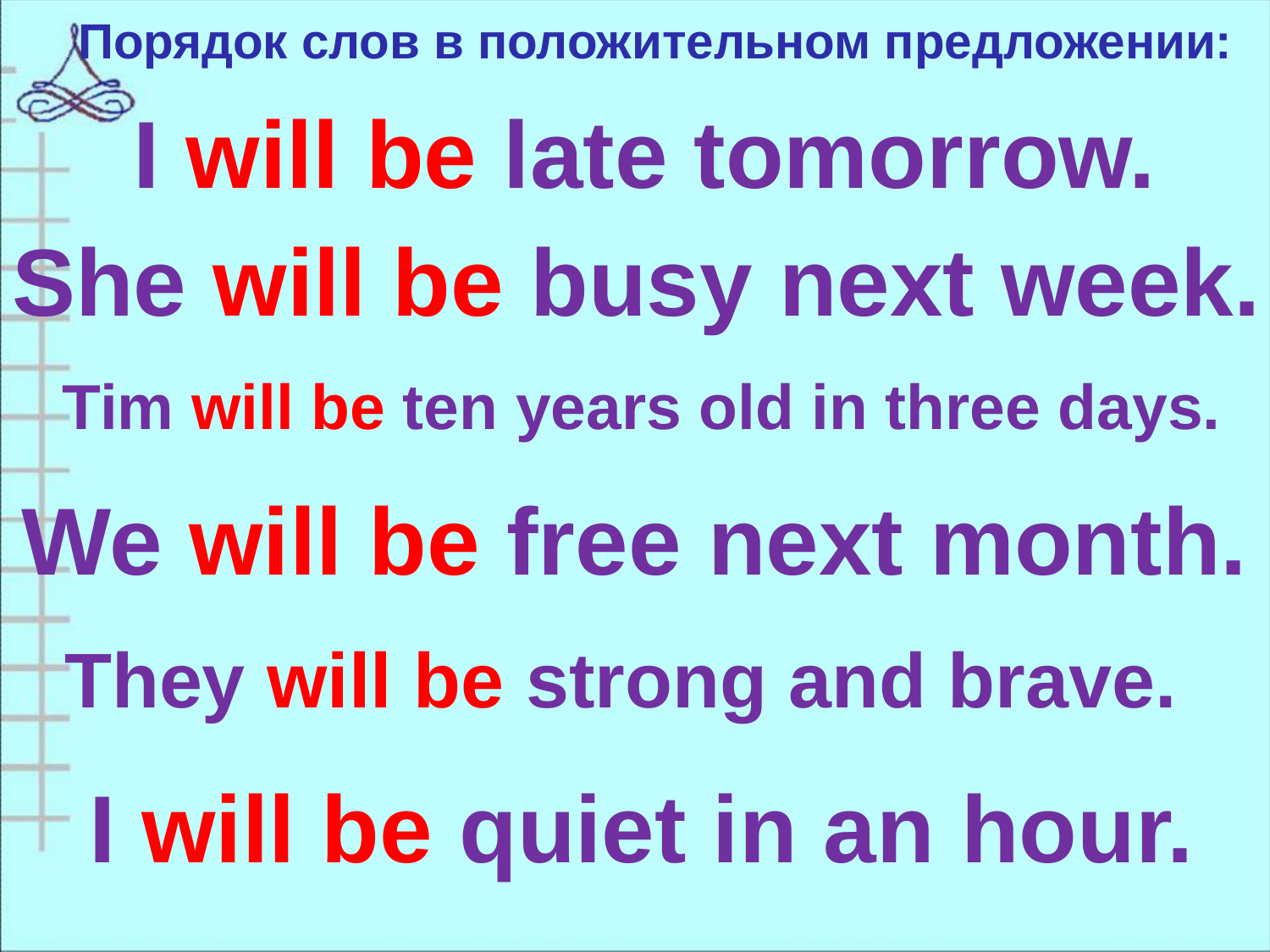

Порядок слов в положительном предложении:
I will be late tomorrow.
She will be busy next week.
Tim will be ten years old in three days.
We will be free next month.
They will be strong and brave.
I will be quiet in an hour.